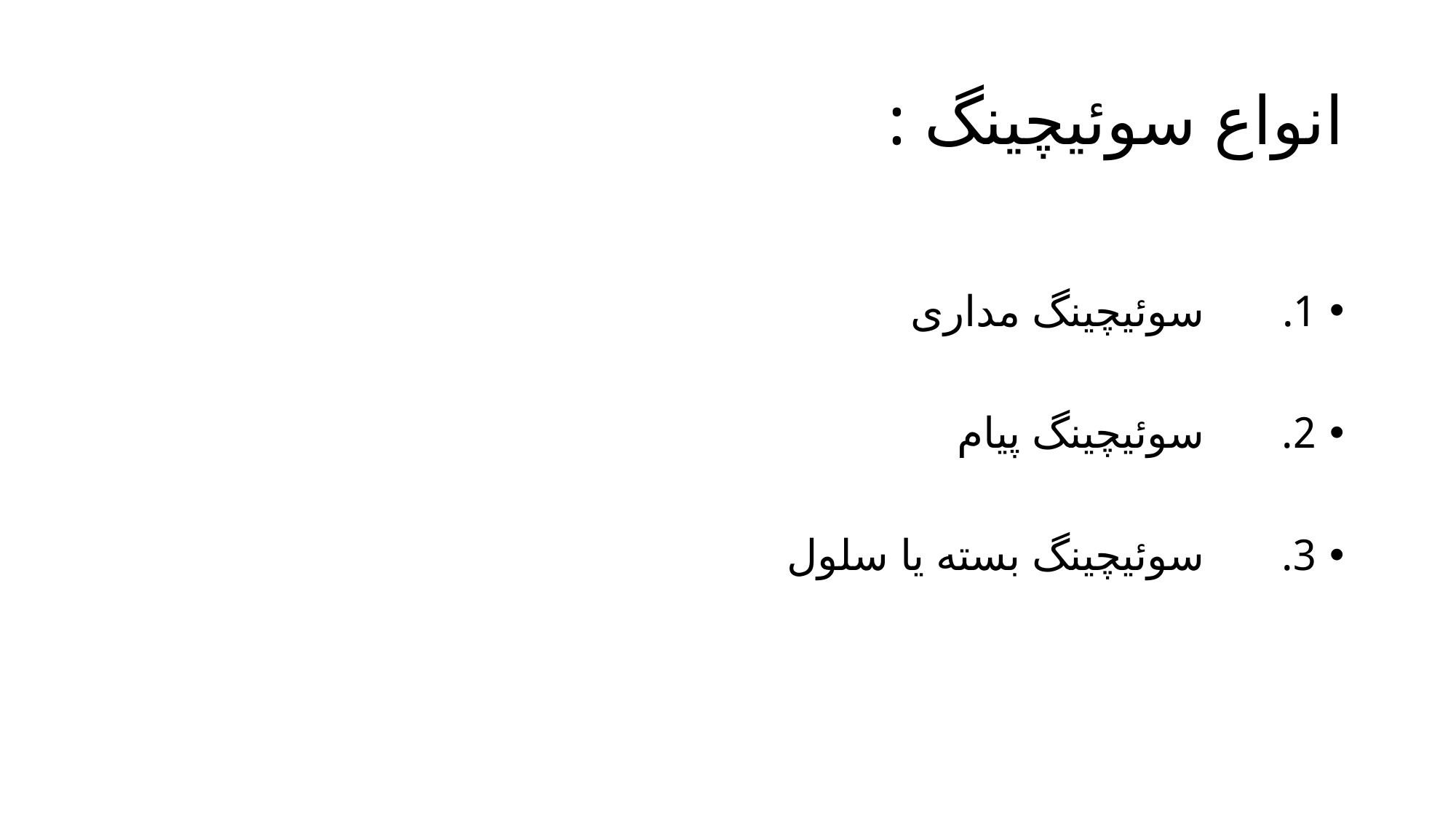

# انواع سوئیچینگ :

1.       سوئیچینگ مداری

2.       سوئیچینگ پیام

3.       سوئیچینگ بسته یا سلول